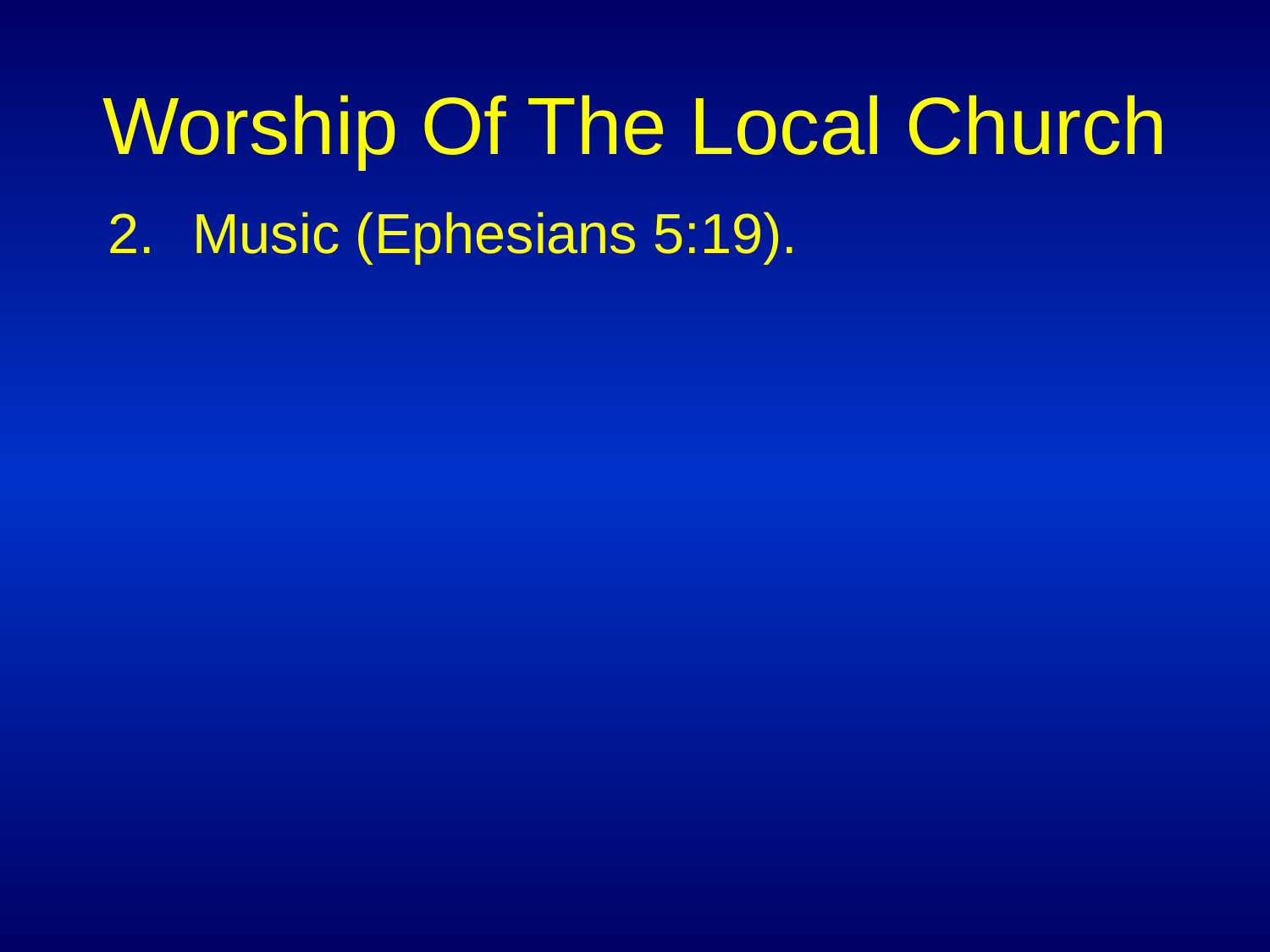

# Worship Of The Local Church
Music (Ephesians 5:19).